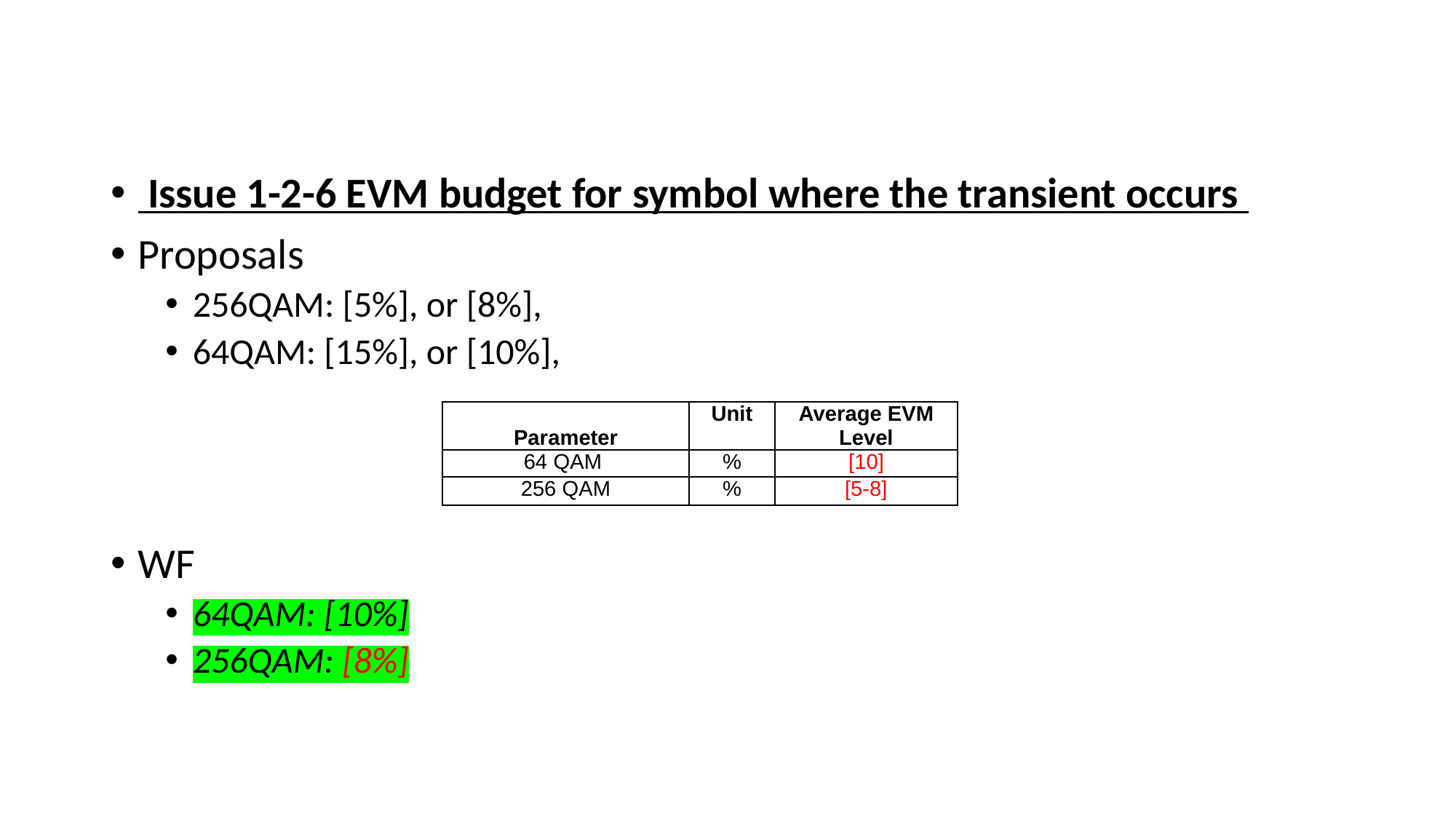

Issue 1-2-6 EVM budget for symbol where the transient occurs
Proposals
256QAM: [5%], or [8%],
64QAM: [15%], or [10%],

WF
64QAM: [10%]
256QAM: [8%]
| Parameter | Unit | Average EVM Level |
| --- | --- | --- |
| 64 QAM | % | [10] |
| 256 QAM | % | [5-8] |